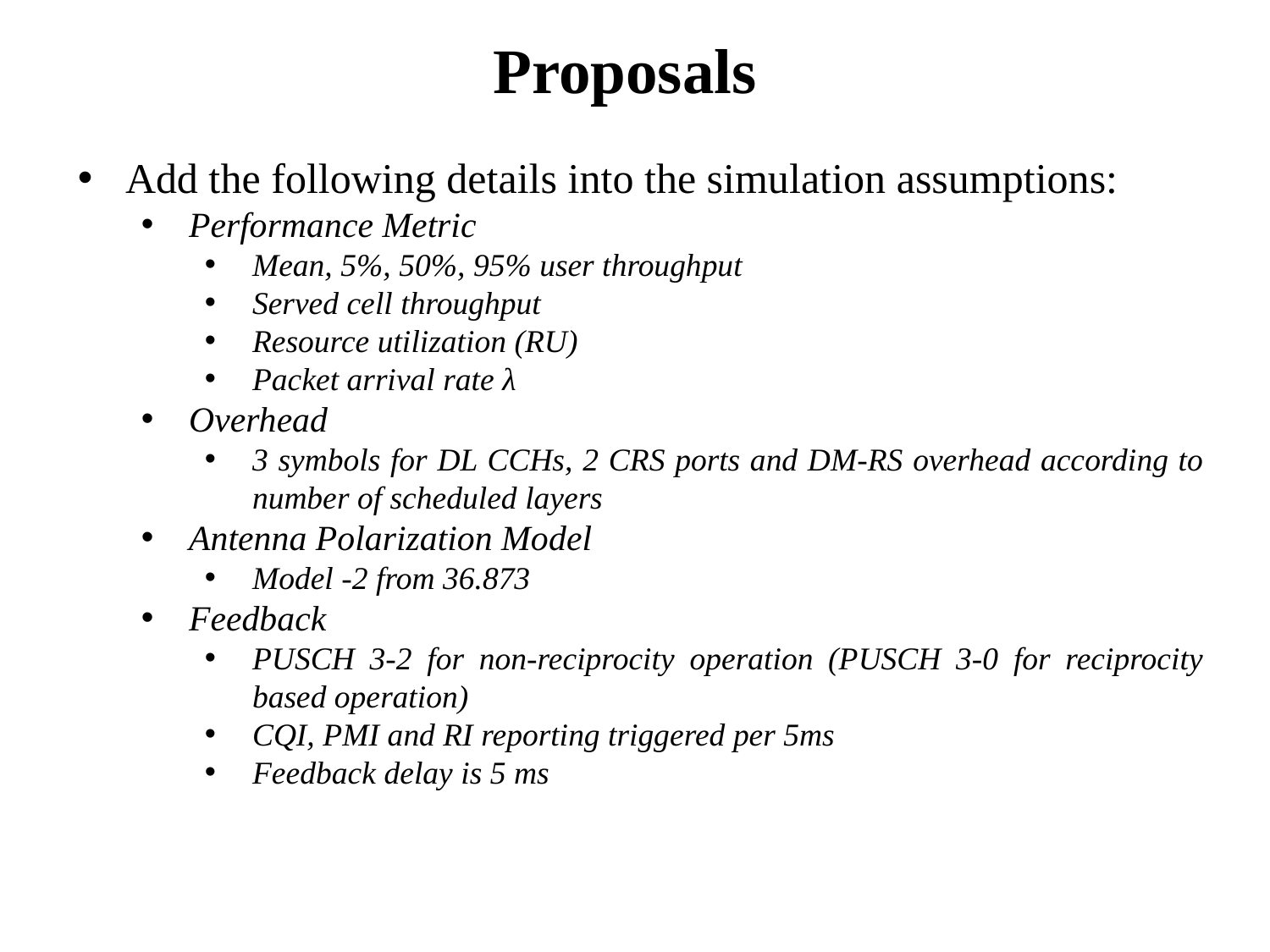

# Proposals
Add the following details into the simulation assumptions:
Performance Metric
Mean, 5%, 50%, 95% user throughput
Served cell throughput
Resource utilization (RU)
Packet arrival rate λ
Overhead
3 symbols for DL CCHs, 2 CRS ports and DM-RS overhead according to number of scheduled layers
Antenna Polarization Model
Model -2 from 36.873
Feedback
PUSCH 3-2 for non-reciprocity operation (PUSCH 3-0 for reciprocity based operation)
CQI, PMI and RI reporting triggered per 5ms
Feedback delay is 5 ms